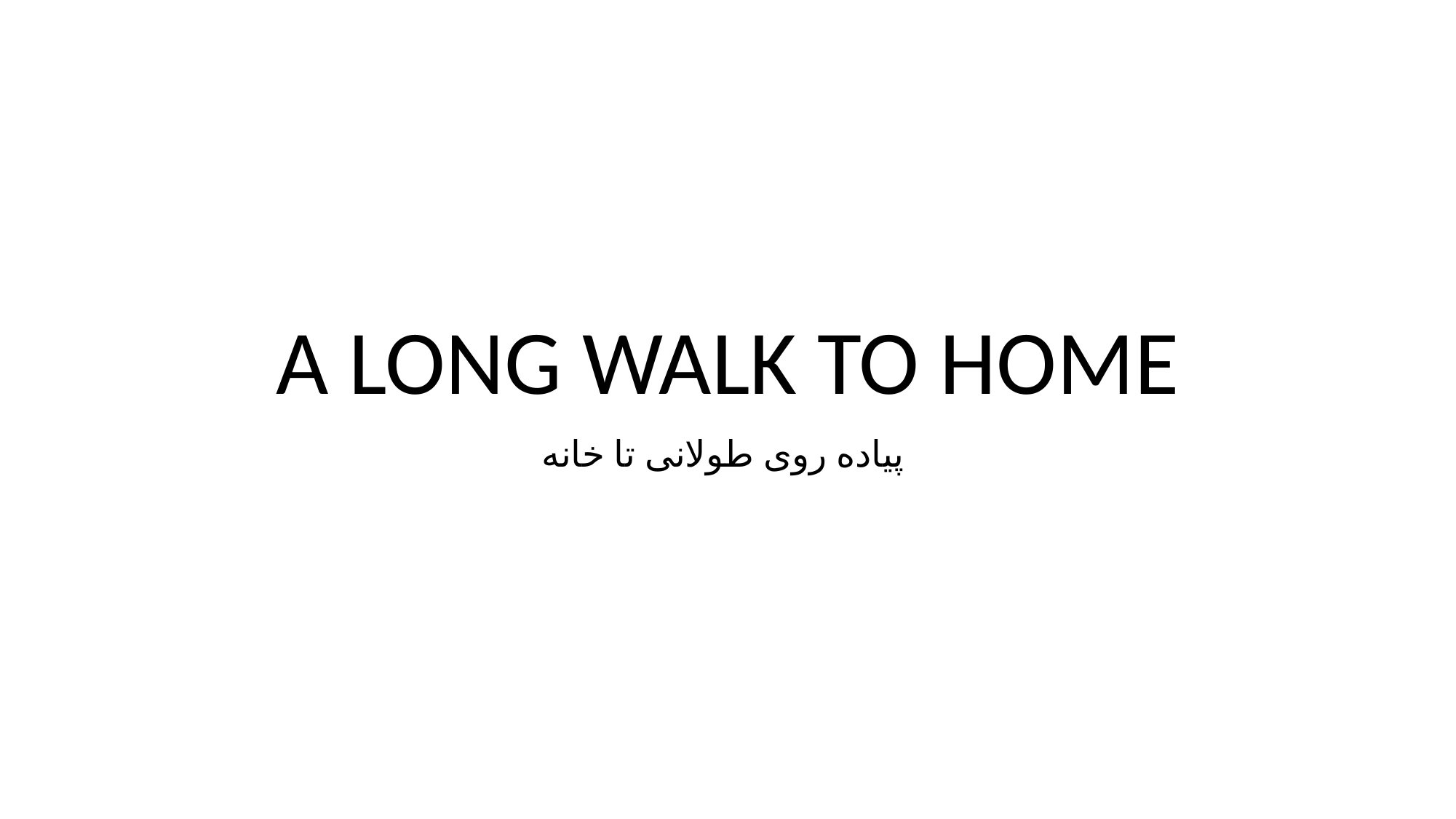

# A LONG WALK TO HOME
پیاده روی طولانی تا خانه